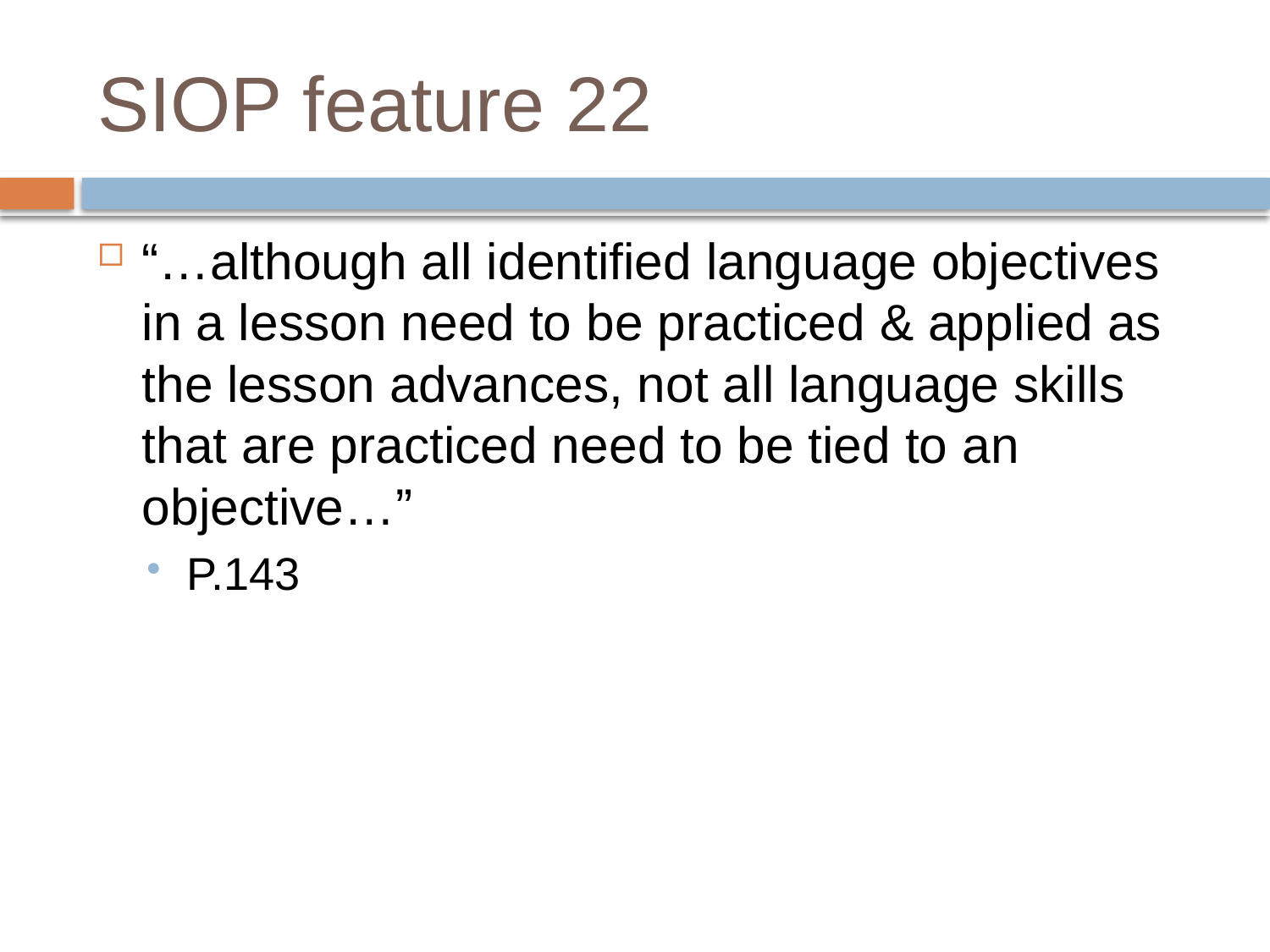

# SIOP feature 22
“…although all identified language objectives in a lesson need to be practiced & applied as the lesson advances, not all language skills that are practiced need to be tied to an objective…”
P.143